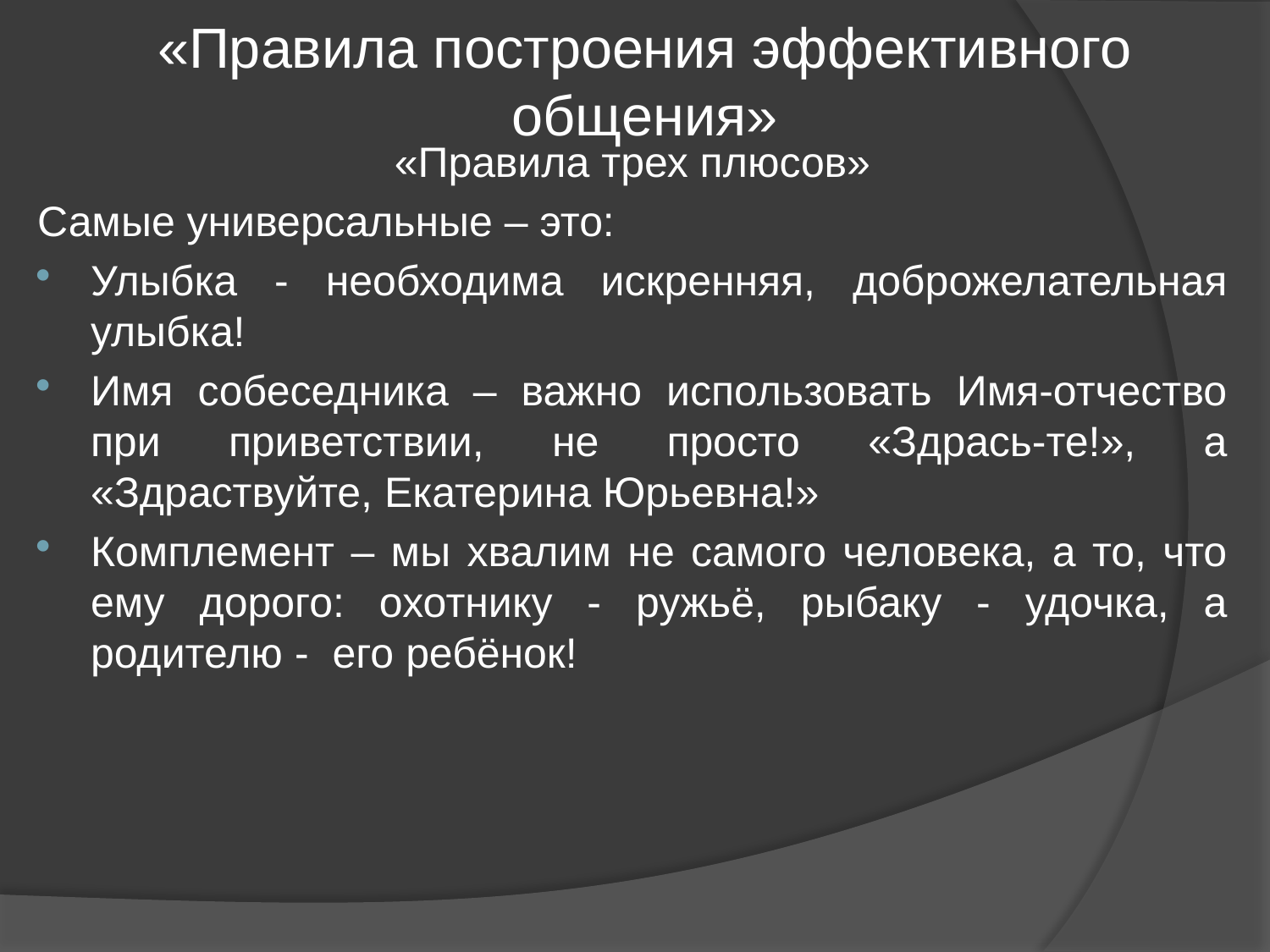

# «Правила построения эффективного общения»
«Правила трех плюсов»
Самые универсальные – это:
Улыбка - необходима искренняя, доброжелательная улыбка!
Имя собеседника – важно использовать Имя-отчество при приветствии, не просто «Здрась-те!», а «Здраствуйте, Екатерина Юрьевна!»
Комплемент – мы хвалим не самого человека, а то, что ему дорого: охотнику - ружьё, рыбаку - удочка, а родителю -  его ребёнок!